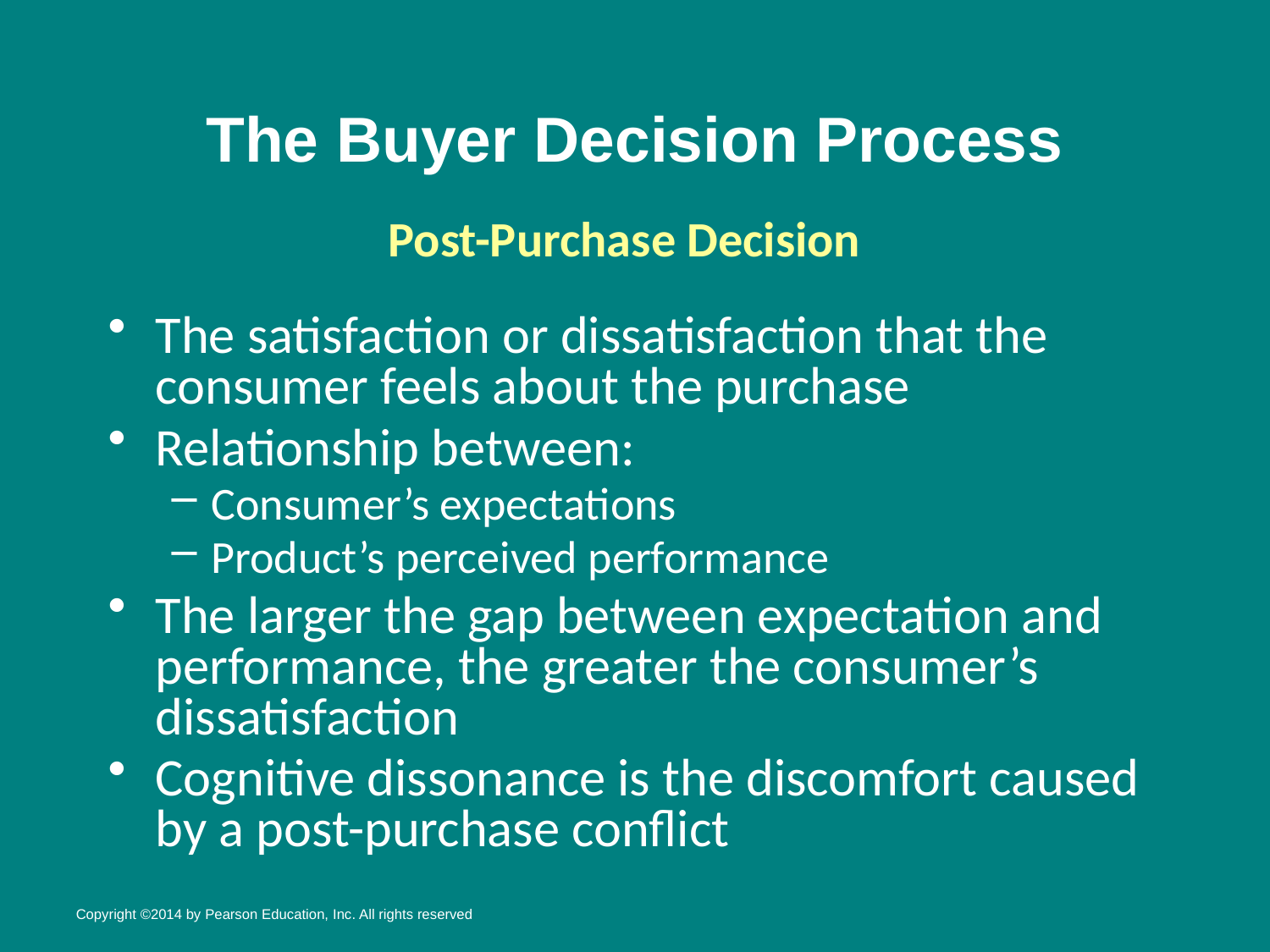

# The Buyer Decision Process
Post-Purchase Decision

The satisfaction or dissatisfaction that the consumer feels about the purchase
Relationship between:
Consumer’s expectations
Product’s perceived performance
The larger the gap between expectation and performance, the greater the consumer’s dissatisfaction
Cognitive dissonance is the discomfort caused by a post-purchase conflict

Copyright ©2014 by Pearson Education, Inc. All rights reserved